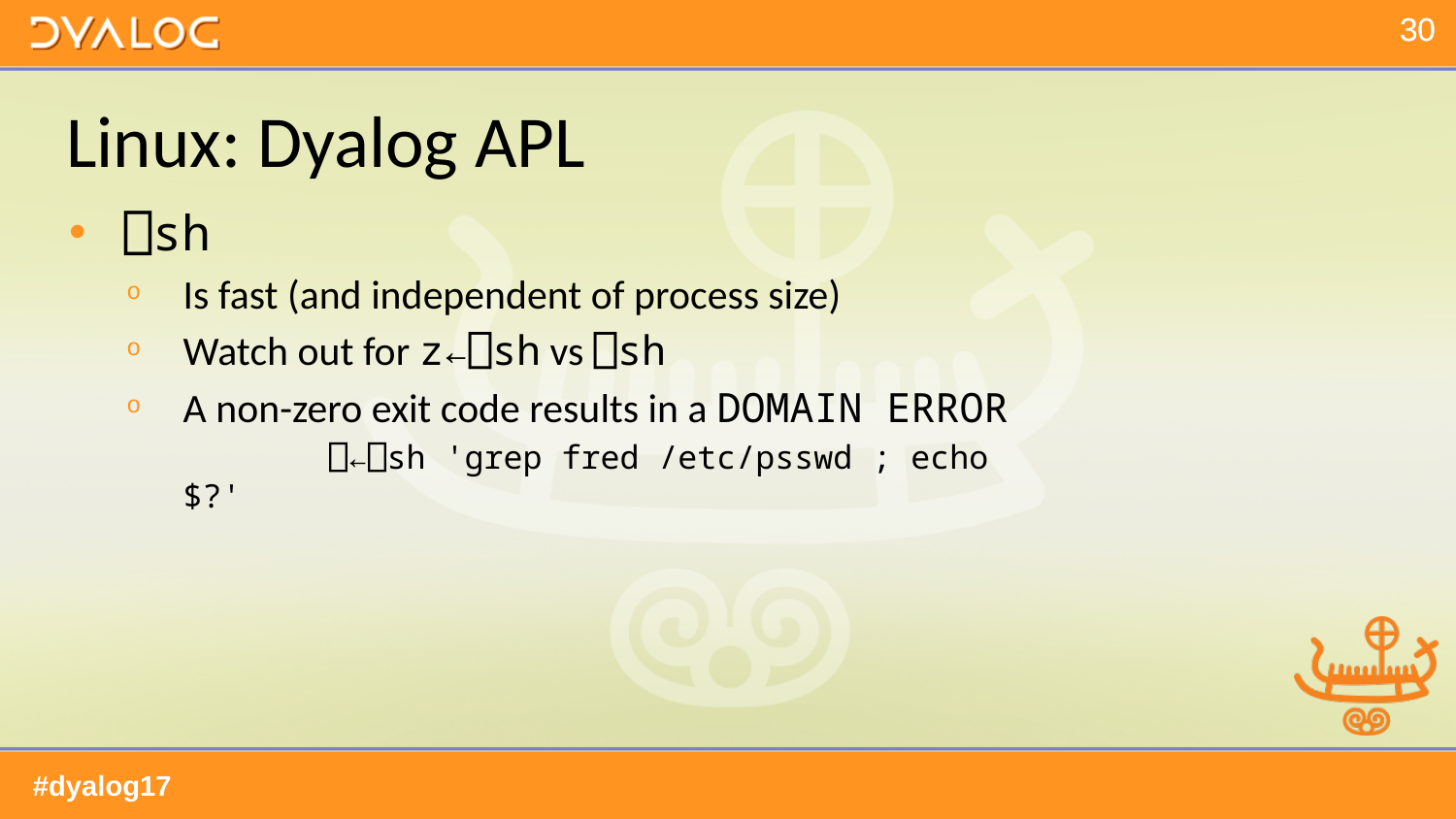

# Linux: Dyalog APL

⎕sh
Is fast (and independent of process size)
Watch out for z←⎕sh vs ⎕sh
A non-zero exit code results in a DOMAIN ERROR
	⎕←⎕sh 'grep fred /etc/psswd ; echo $?'